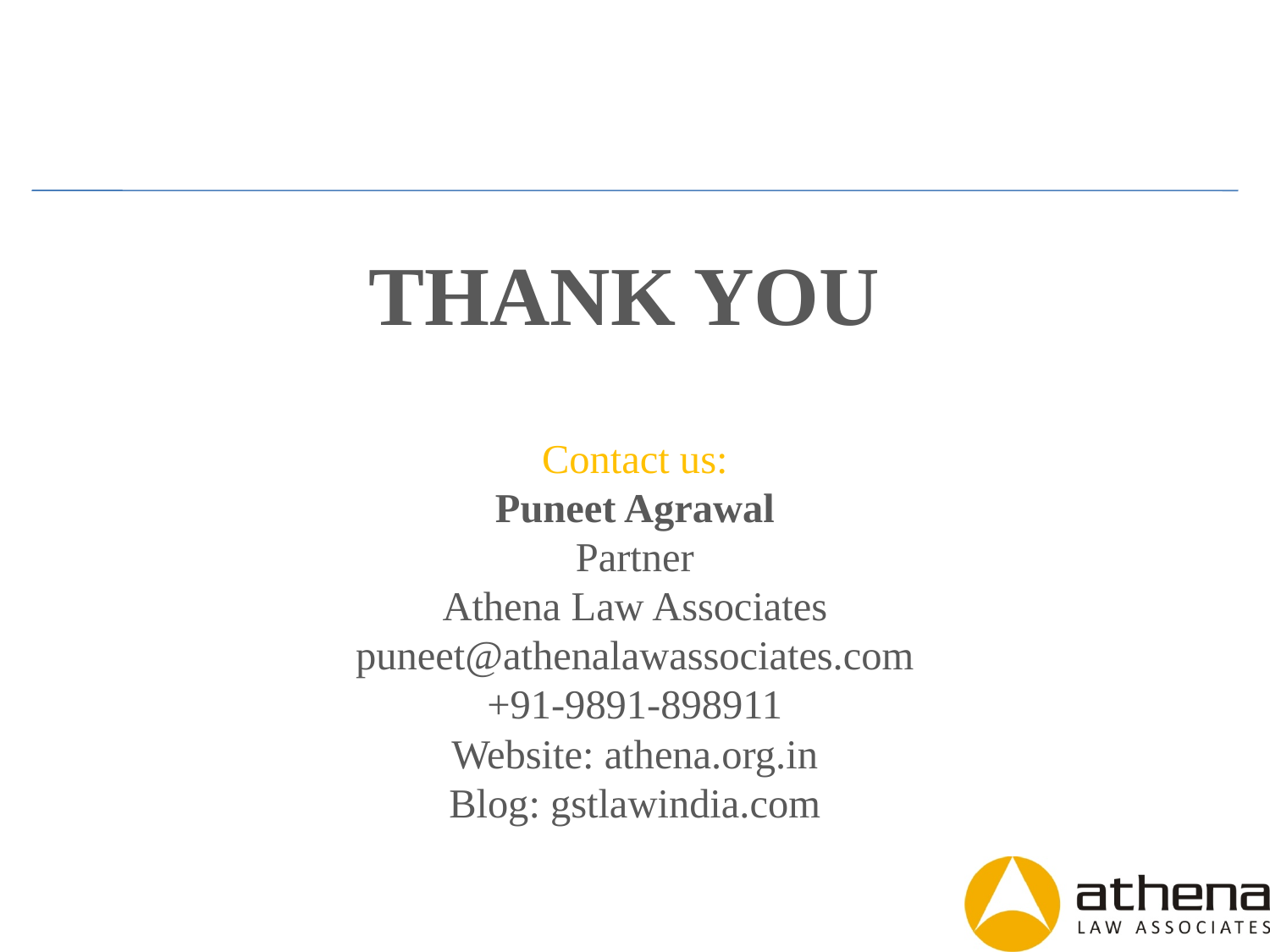

# THANK YOU Contact us: Puneet Agrawal Partner Athena Law Associates puneet@athenalawassociates.com +91-9891-898911 Website: athena.org.in Blog: gstlawindia.com